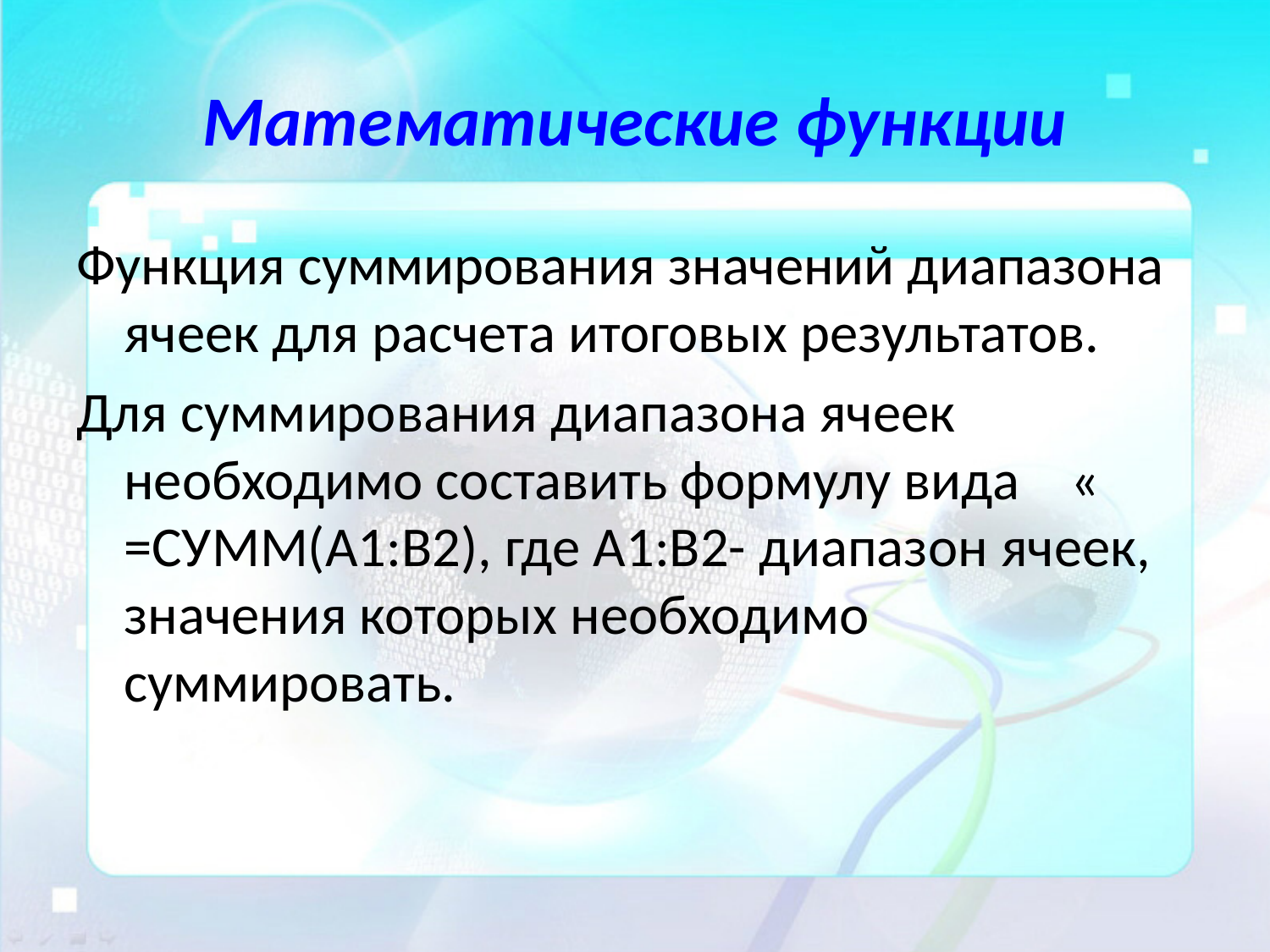

# Математические функции
Функция суммирования значений диапазона ячеек для расчета итоговых результатов.
Для суммирования диапазона ячеек необходимо составить формулу вида    « =СУММ(А1:В2), где А1:В2- диапазон ячеек, значения которых необходимо суммировать.